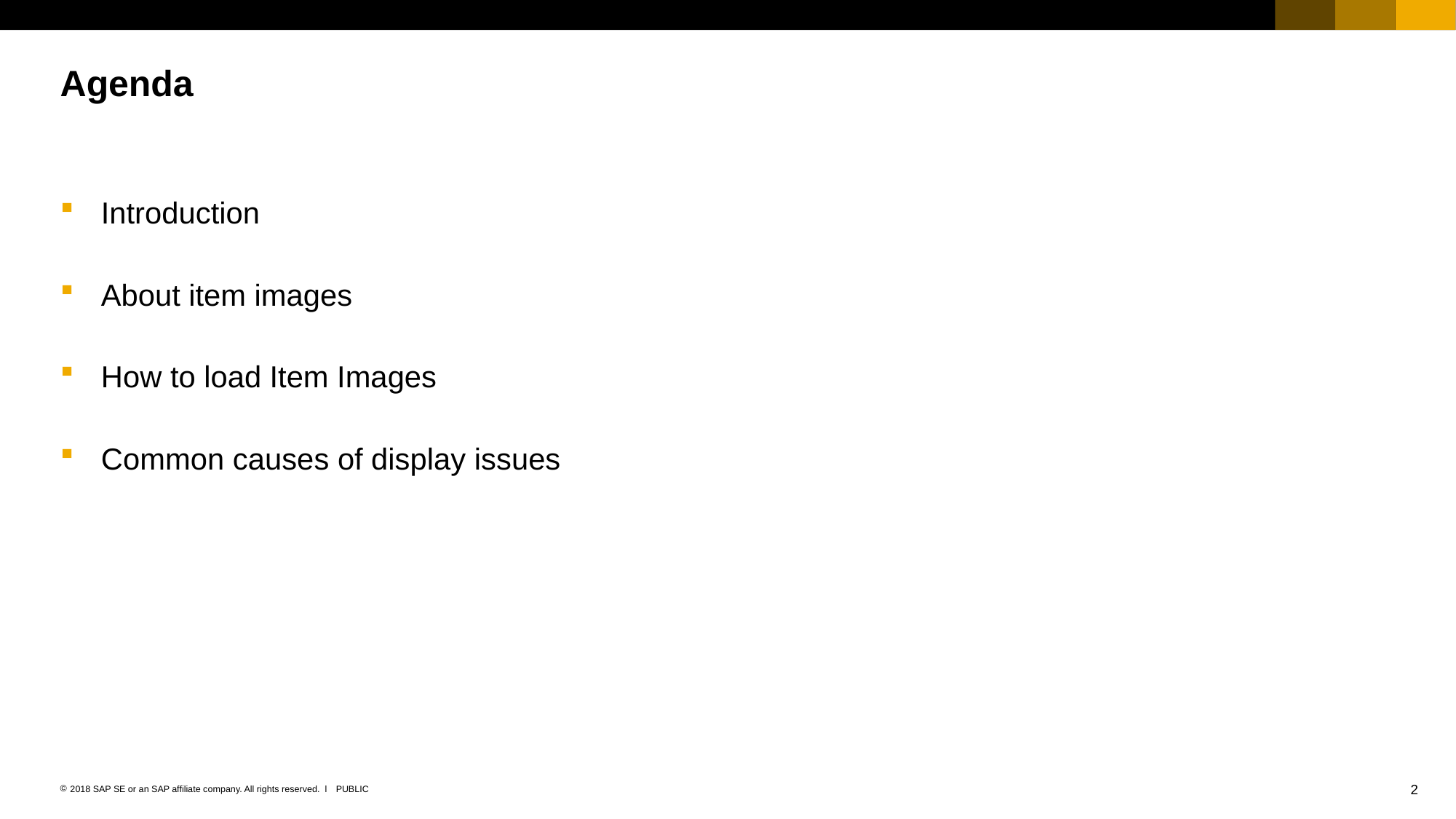

# Agenda
Introduction
About item images
How to load Item Images
Common causes of display issues